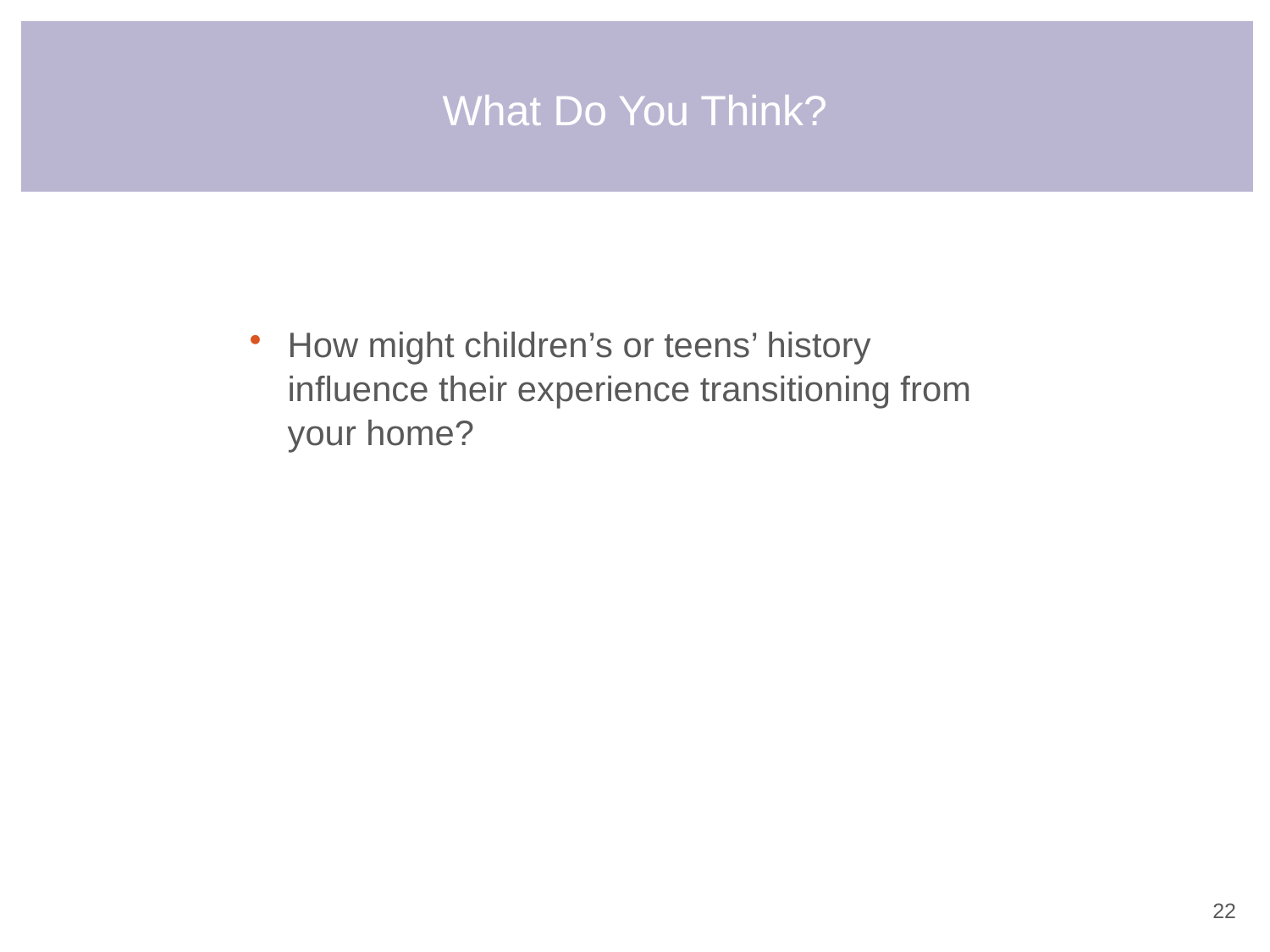

# What Do You Think?
How might children’s or teens’ history influence their experience transitioning from your home?
22